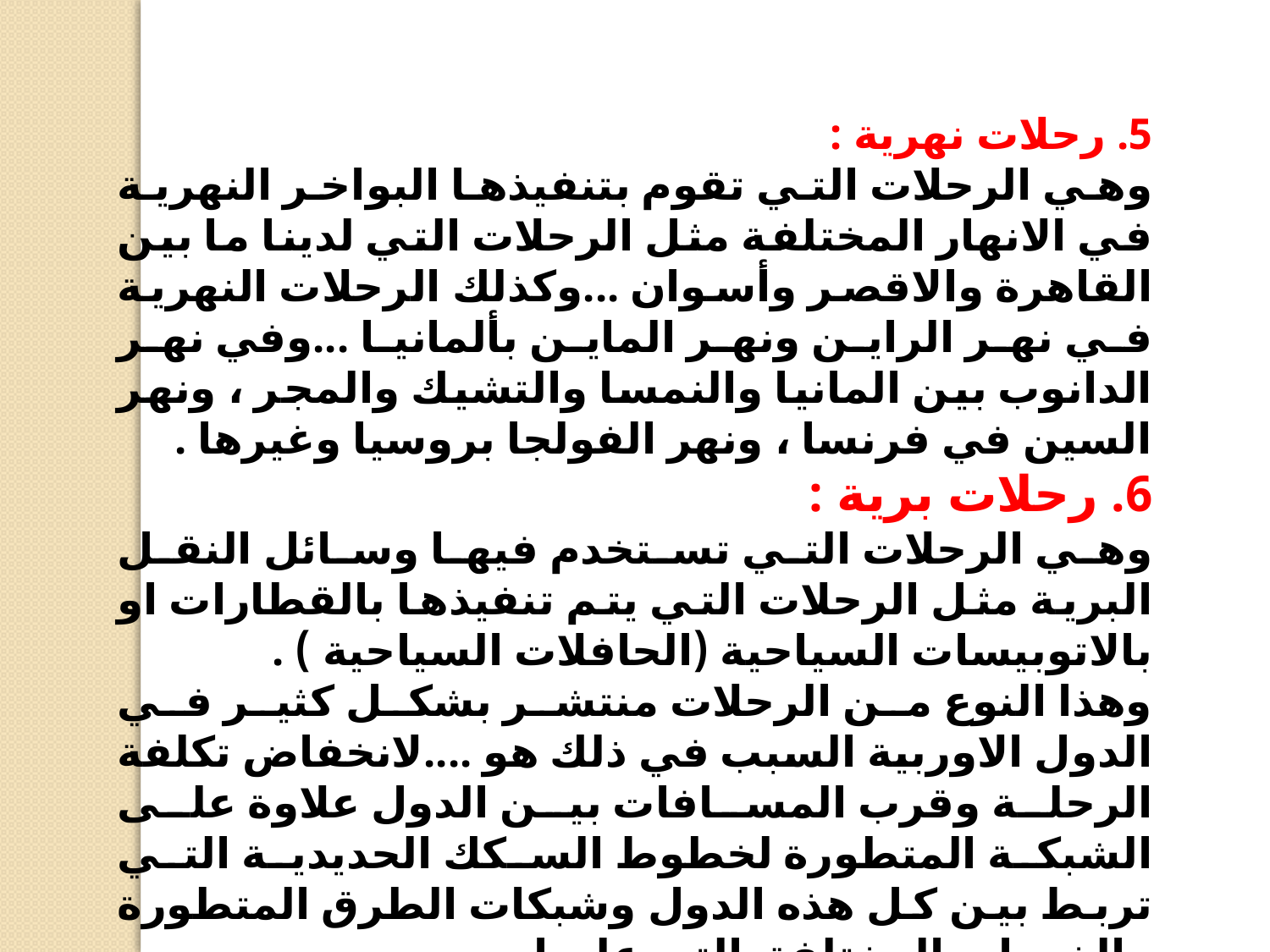

5. رحلات نهرية :
وهي الرحلات التي تقوم بتنفيذها البواخر النهرية في الانهار المختلفة مثل الرحلات التي لدينا ما بين القاهرة والاقصر وأسوان ...وكذلك الرحلات النهرية في نهر الراين ونهر الماين بألمانيا ...وفي نهر الدانوب بين المانيا والنمسا والتشيك والمجر ، ونهر السين في فرنسا ، ونهر الفولجا بروسيا وغيرها .
6. رحلات برية :
وهي الرحلات التي تستخدم فيها وسائل النقل البرية مثل الرحلات التي يتم تنفيذها بالقطارات او بالاتوبيسات السياحية (الحافلات السياحية ) .
وهذا النوع من الرحلات منتشر بشكل كثير في الدول الاوربية السبب في ذلك هو ....لانخفاض تكلفة الرحلة وقرب المسافات بين الدول علاوة على الشبكة المتطورة لخطوط السكك الحديدية التي تربط بين كل هذه الدول وشبكات الطرق المتطورة والخدمات المختلفة  التي عليها.